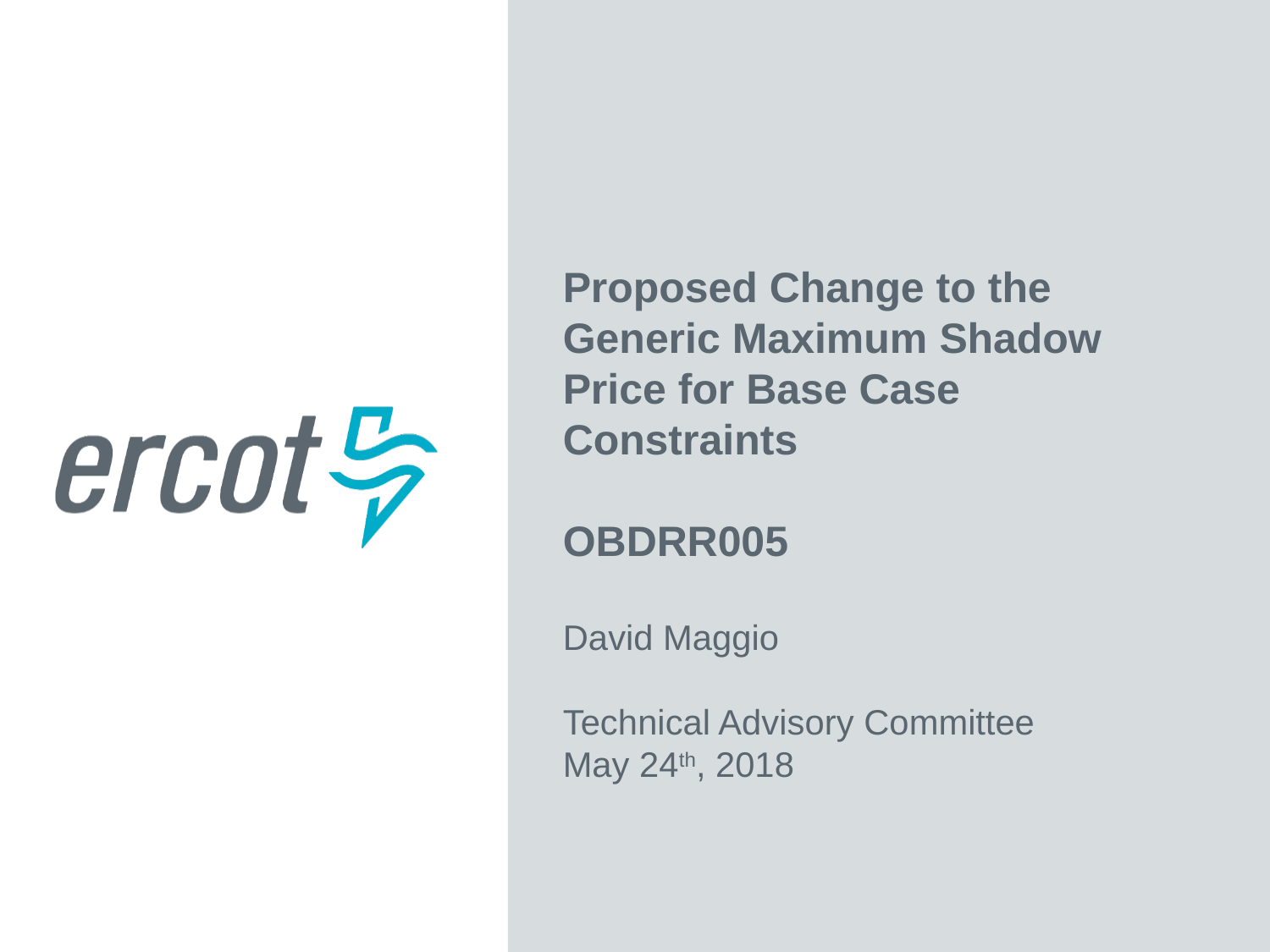

Proposed Change to the Generic Maximum Shadow Price for Base Case Constraints

OBDRR005

David Maggio

Technical Advisory Committee
May 24th, 2018